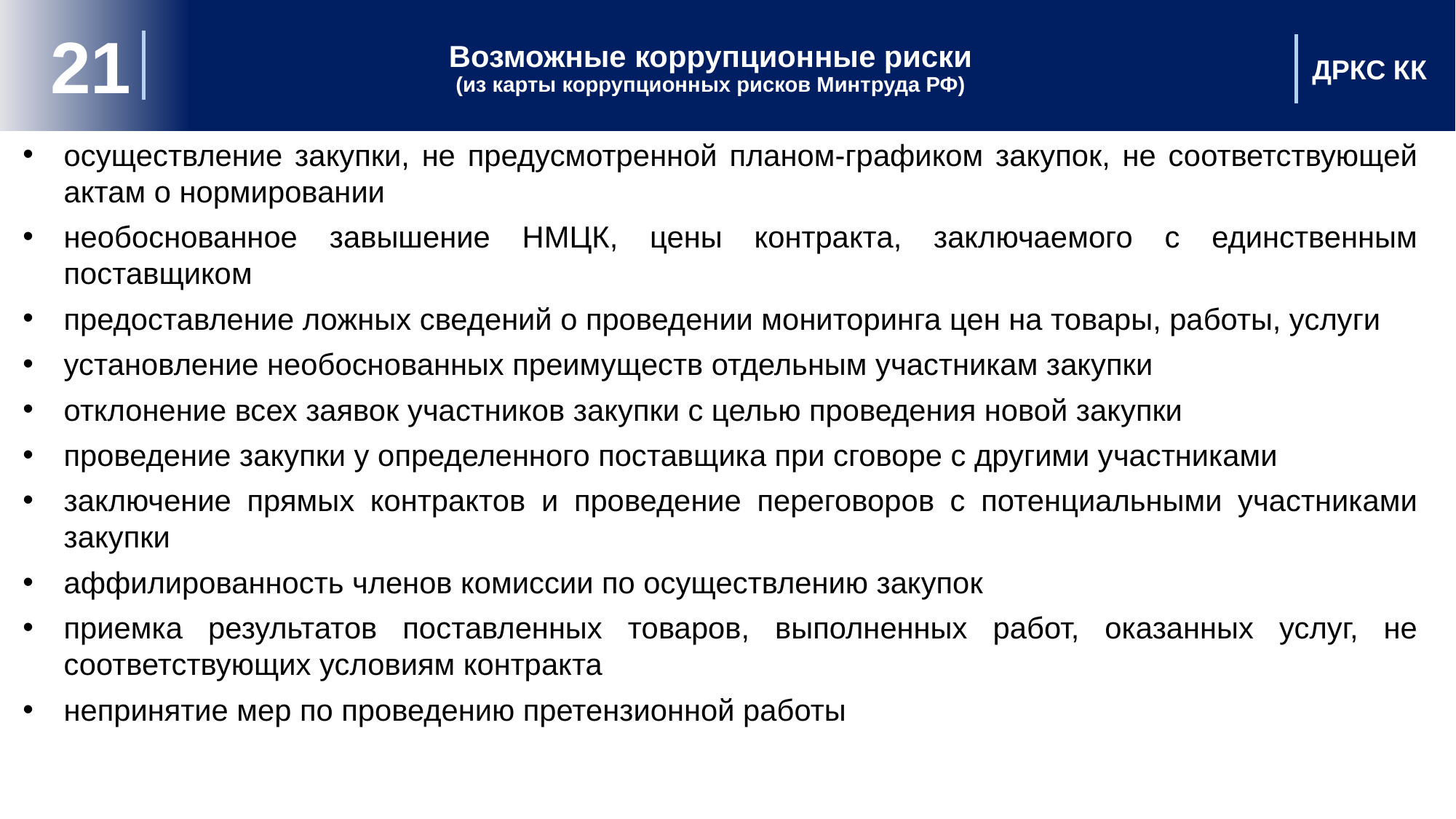

# Возможные коррупционные риски (из карты коррупционных рисков Минтруда РФ)
21

ДРКС КК
осуществление закупки, не предусмотренной планом-графиком закупок, не соответствующей актам о нормировании

необоснованное завышение НМЦК, цены контракта, заключаемого с единственным поставщиком

предоставление ложных сведений о проведении мониторинга цен на товары, работы, услуги

установление необоснованных преимуществ отдельным участникам закупки

отклонение всех заявок участников закупки с целью проведения новой закупки

проведение закупки у определенного поставщика при сговоре с другими участниками

заключение прямых контрактов и проведение переговоров с потенциальными участниками закупки

аффилированность членов комиссии по осуществлению закупок

приемка результатов поставленных товаров, выполненных работ, оказанных услуг, не соответствующих условиям контракта

непринятие мер по проведению претензионной работы